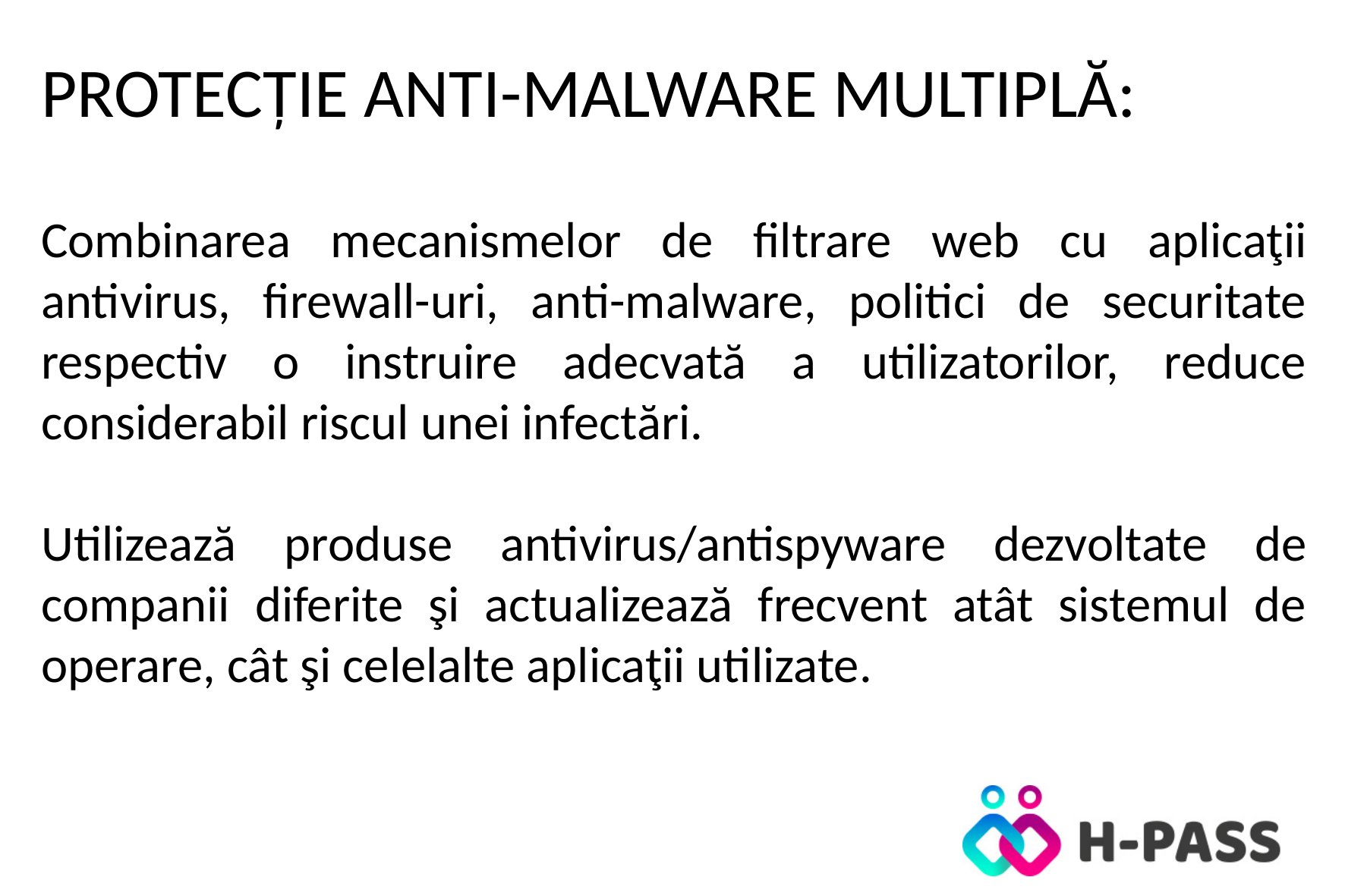

PROTECȚIE ANTI-MALWARE MULTIPLĂ:
Combinarea mecanismelor de filtrare web cu aplicaţii antivirus, firewall-uri, anti-malware, politici de securitate respectiv o instruire adecvată a utilizatorilor, reduce considerabil riscul unei infectări.

Utilizează produse antivirus/antispyware dezvoltate de companii diferite şi actualizează frecvent atât sistemul de operare, cât şi celelalte aplicaţii utilizate.